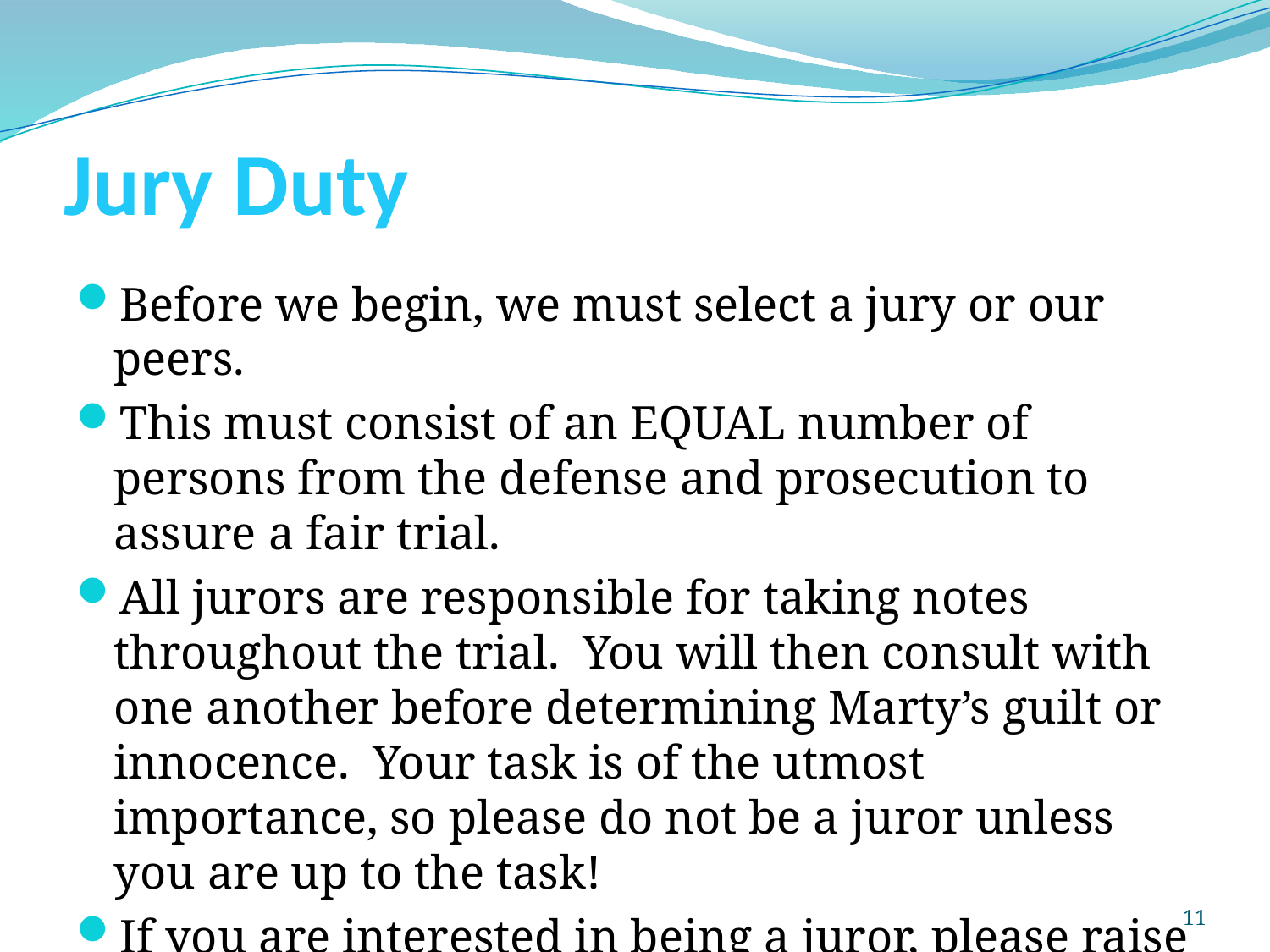

# Jury Duty
Before we begin, we must select a jury or our peers.
This must consist of an EQUAL number of persons from the defense and prosecution to assure a fair trial.
All jurors are responsible for taking notes throughout the trial.  You will then consult with one another before determining Marty’s guilt or innocence.  Your task is of the utmost importance, so please do not be a juror unless you are up to the task!
If you are interested in being a juror, please raise your hand.

11